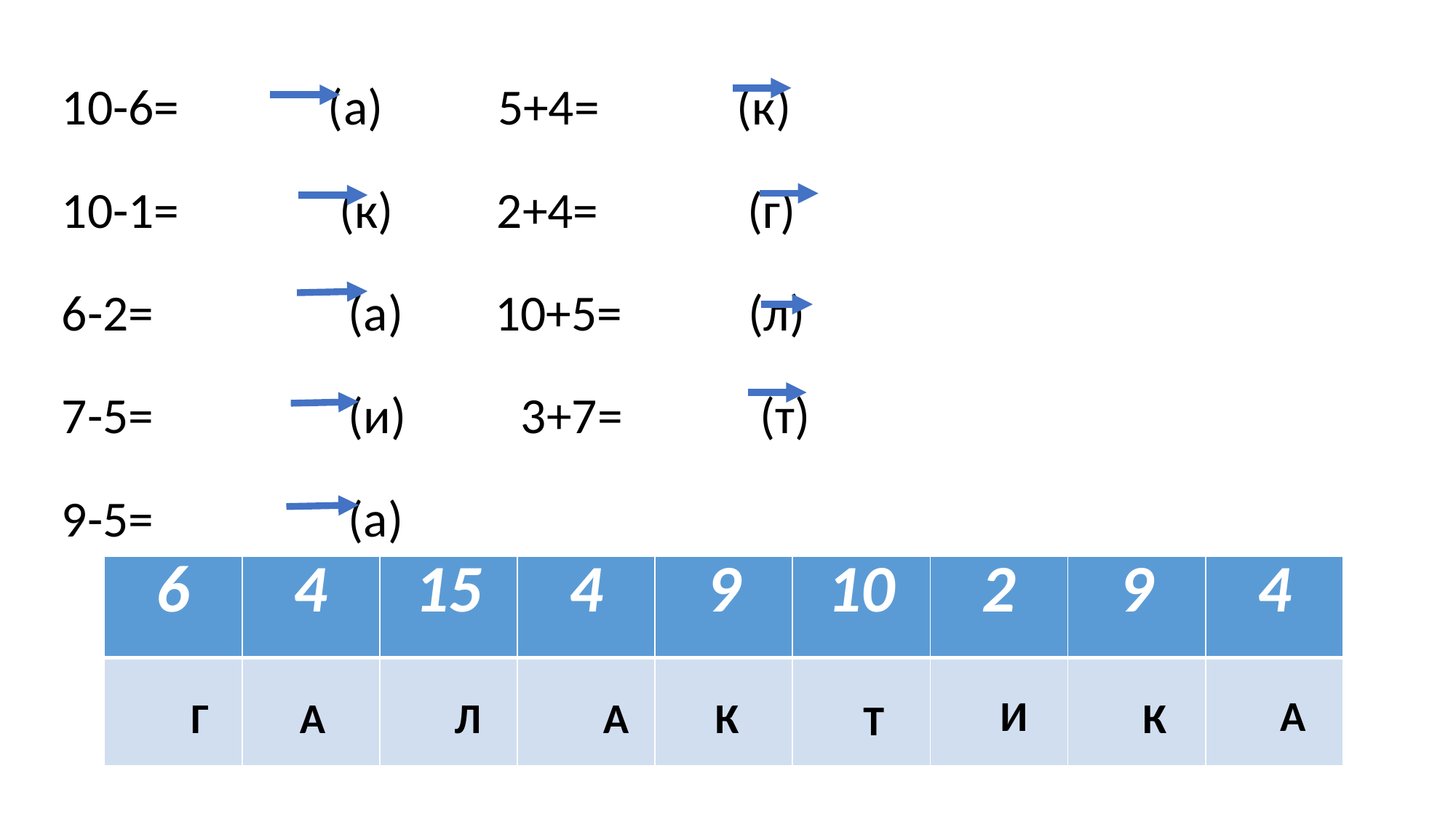

10-6=             (а)          5+4=            (к)
10-1=              (к)         2+4=             (г)
6-2=                 (а)        10+5=           (л)
7-5=                 (и)          3+7=            (т)
9-5=                 (а)
9
4
6
9
15
4
2
10
4
| 6 | 4 | 15 | 4 | 9 | 10 | 2 | 9 | 4 |
| --- | --- | --- | --- | --- | --- | --- | --- | --- |
|  |  |  |  |  |  |  |  |  |
И
А
Г
А
Л
А
К
К
Т